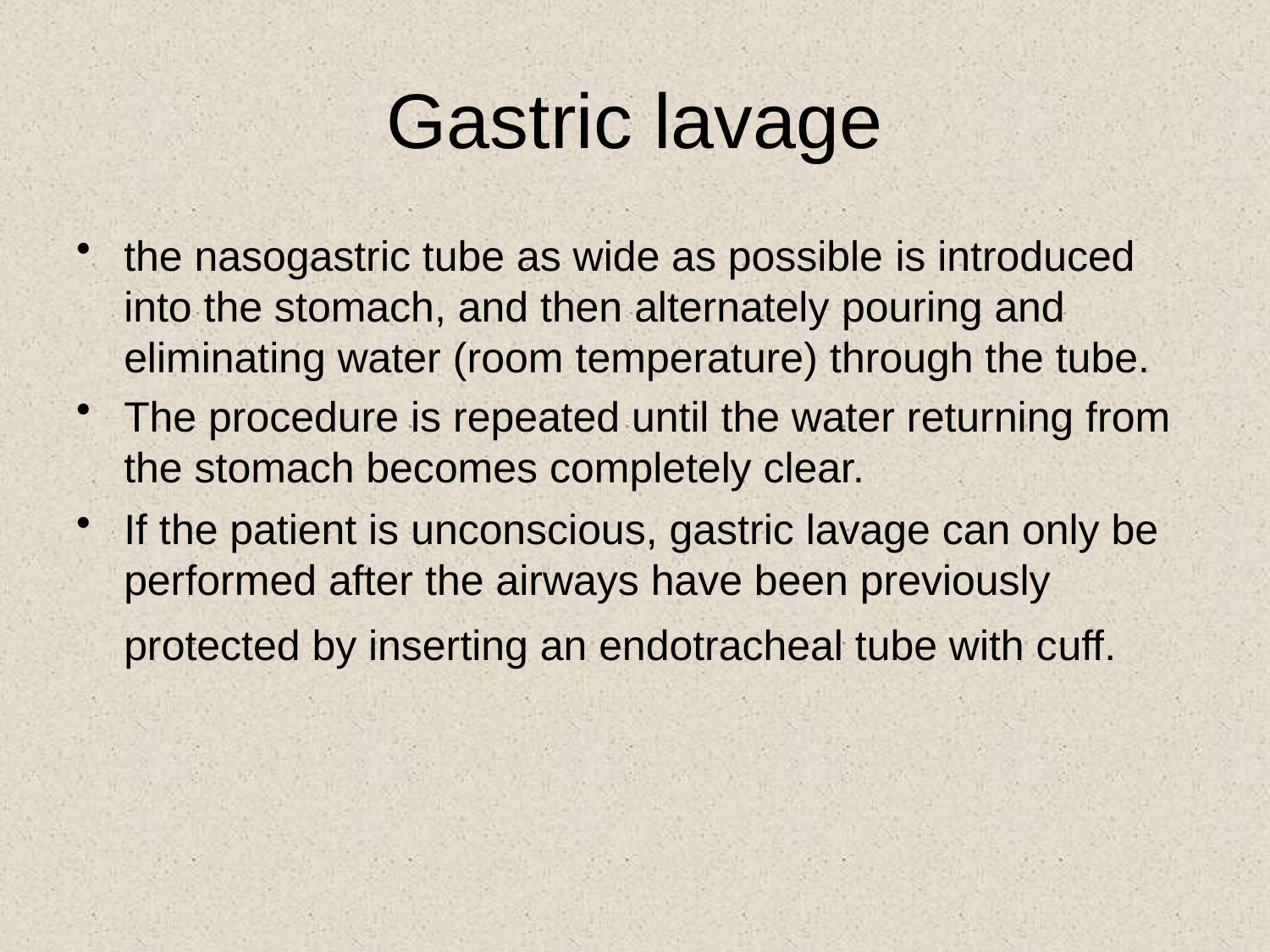

# Gastric lavage
the nasogastric tube as wide as possible is introduced into the stomach, and then alternately pouring and eliminating water (room temperature) through the tube.
The procedure is repeated until the water returning from the stomach becomes completely clear.
If the patient is unconscious, gastric lavage can only be performed after the airways have been previously protected by inserting an endotracheal tube with cuff.